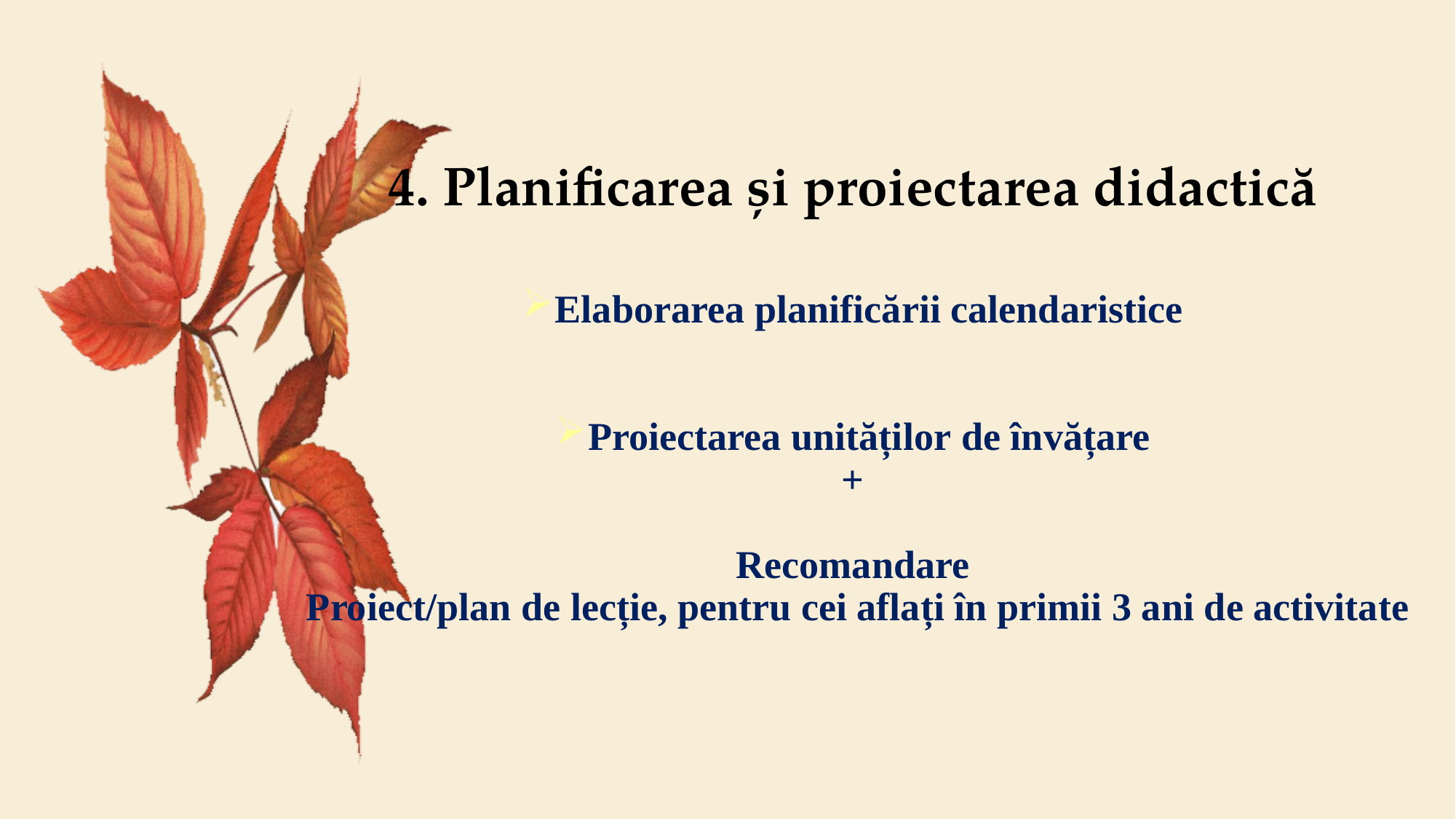

4. Planificarea și proiectarea didactică

Elaborarea planificării calendaristice

Proiectarea unităților de învățare
+

Recomandare
 Proiect/plan de lecție, pentru cei aflați în primii 3 ani de activitate